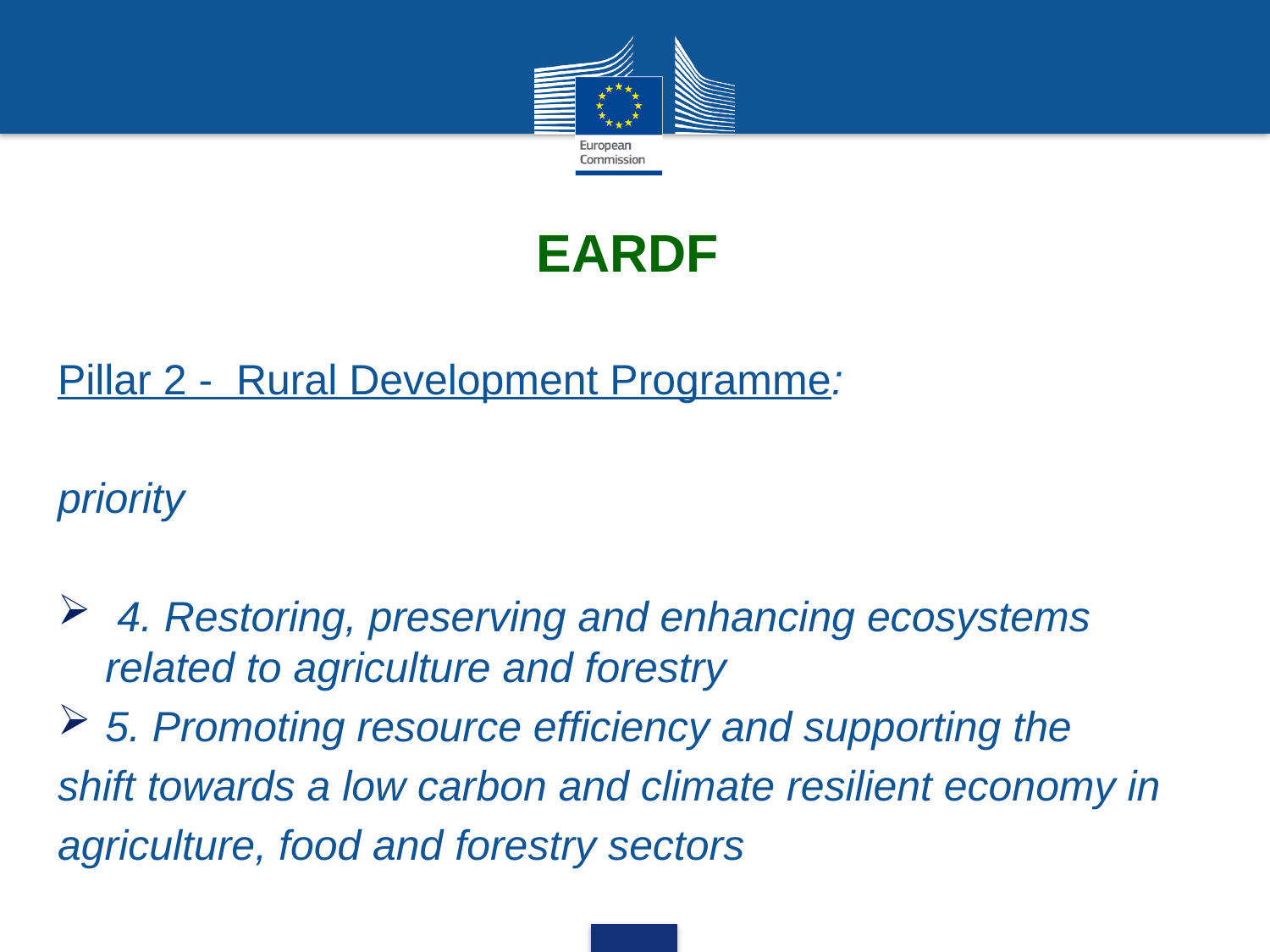

# EARDF
Pillar 2 -  Rural Development Programme:

priority

 4. Restoring, preserving and enhancing ecosystems related to agriculture and forestry
5. Promoting resource efficiency and supporting the
shift towards a low carbon and climate resilient economy in
agriculture, food and forestry sectors